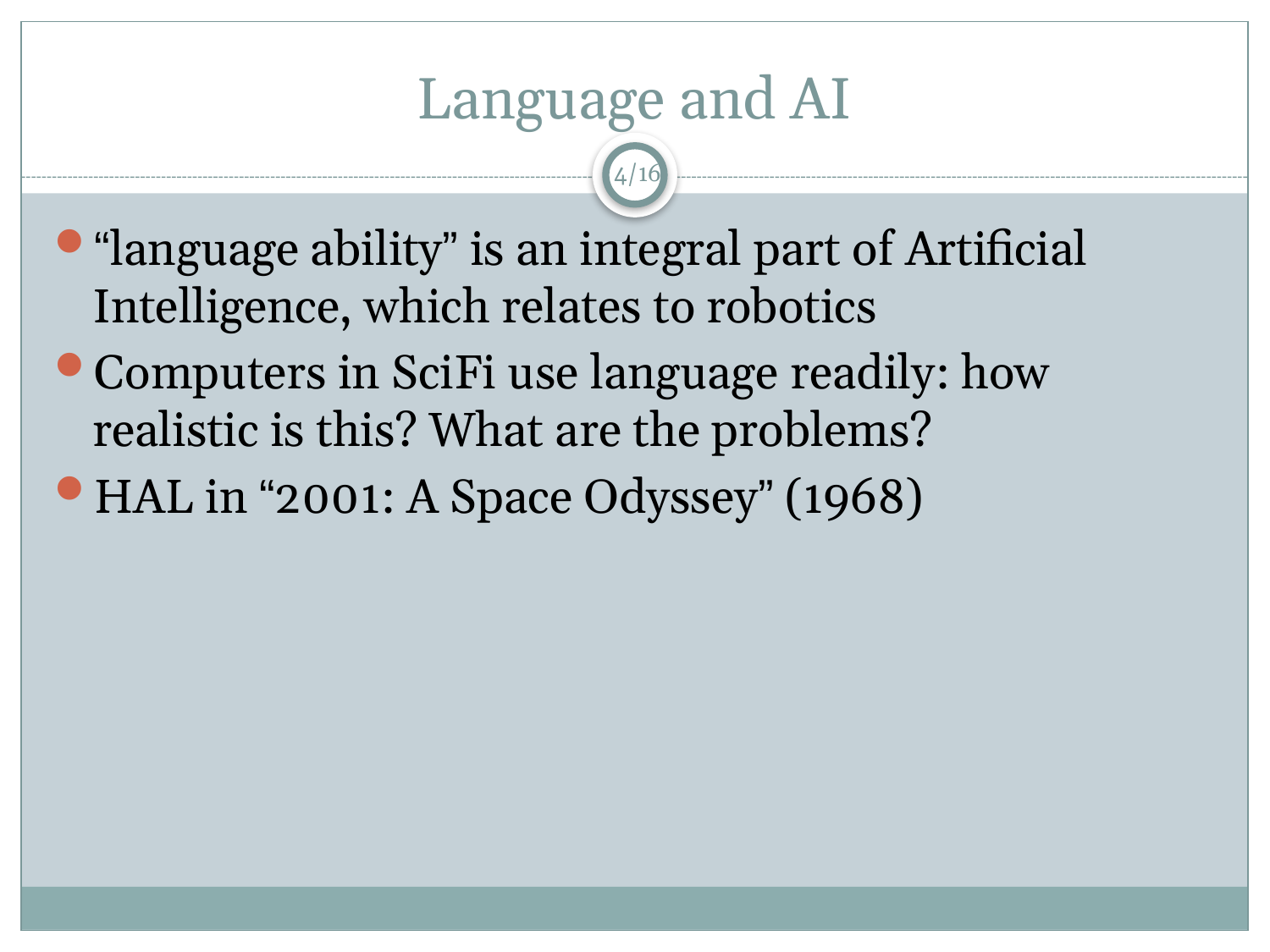

# Language and AI
4/16
“language ability” is an integral part of Artificial Intelligence, which relates to robotics
Computers in SciFi use language readily: how realistic is this? What are the problems?
HAL in “2001: A Space Odyssey” (1968)